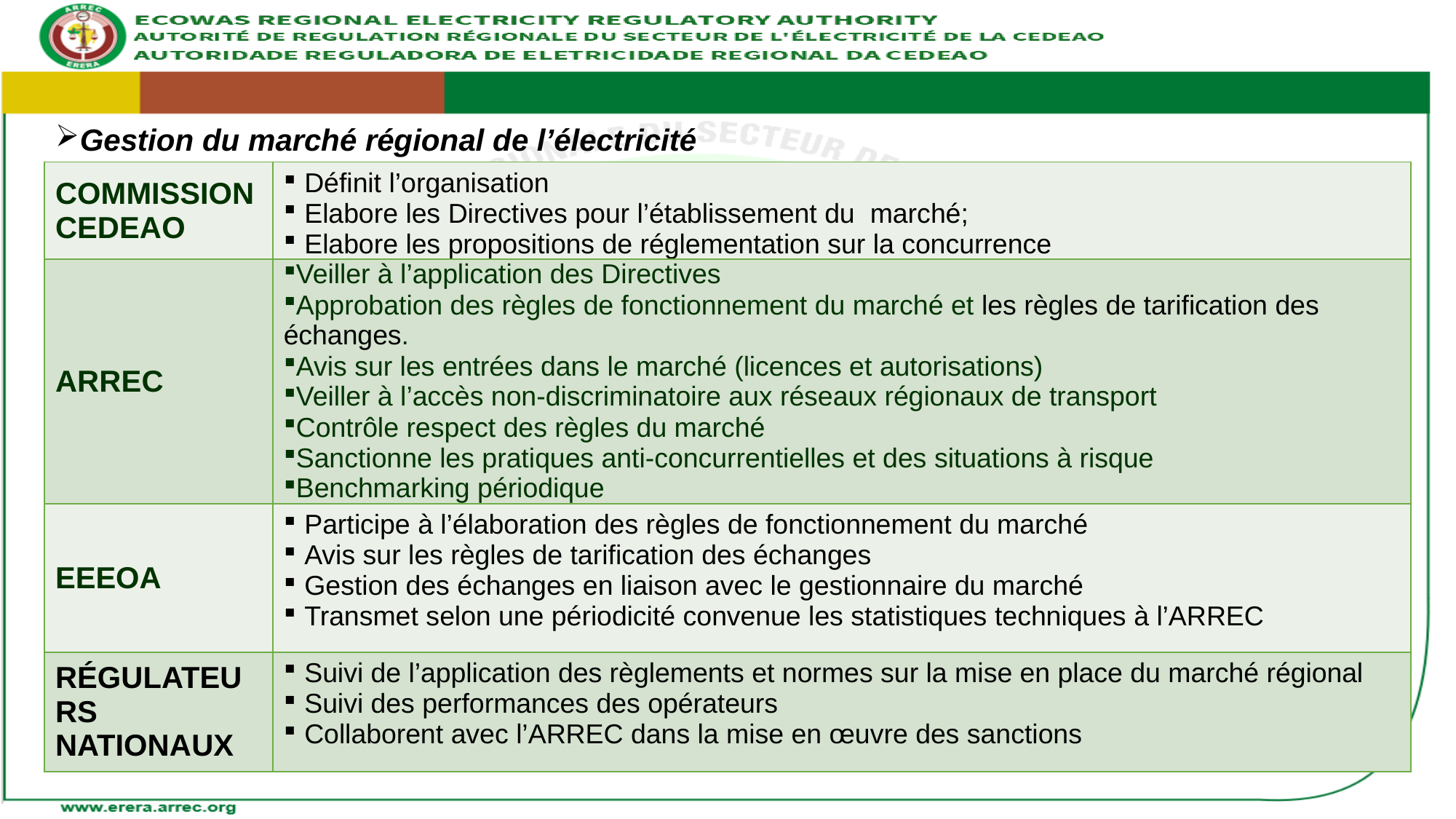

Gestion du marché régional de l’électricité
| COMMISSION CEDEAO | Définit l’organisation Elabore les Directives pour l’établissement du marché; Elabore les propositions de réglementation sur la concurrence |
| --- | --- |
| ARREC | Veiller à l’application des Directives Approbation des règles de fonctionnement du marché et les règles de tarification des échanges. Avis sur les entrées dans le marché (licences et autorisations) Veiller à l’accès non-discriminatoire aux réseaux régionaux de transport Contrôle respect des règles du marché Sanctionne les pratiques anti-concurrentielles et des situations à risque Benchmarking périodique |
| EEEOA | Participe à l’élaboration des règles de fonctionnement du marché Avis sur les règles de tarification des échanges Gestion des échanges en liaison avec le gestionnaire du marché Transmet selon une périodicité convenue les statistiques techniques à l’ARREC |
| RÉGULATEURS NATIONAUX | Suivi de l’application des règlements et normes sur la mise en place du marché régional Suivi des performances des opérateurs Collaborent avec l’ARREC dans la mise en œuvre des sanctions |